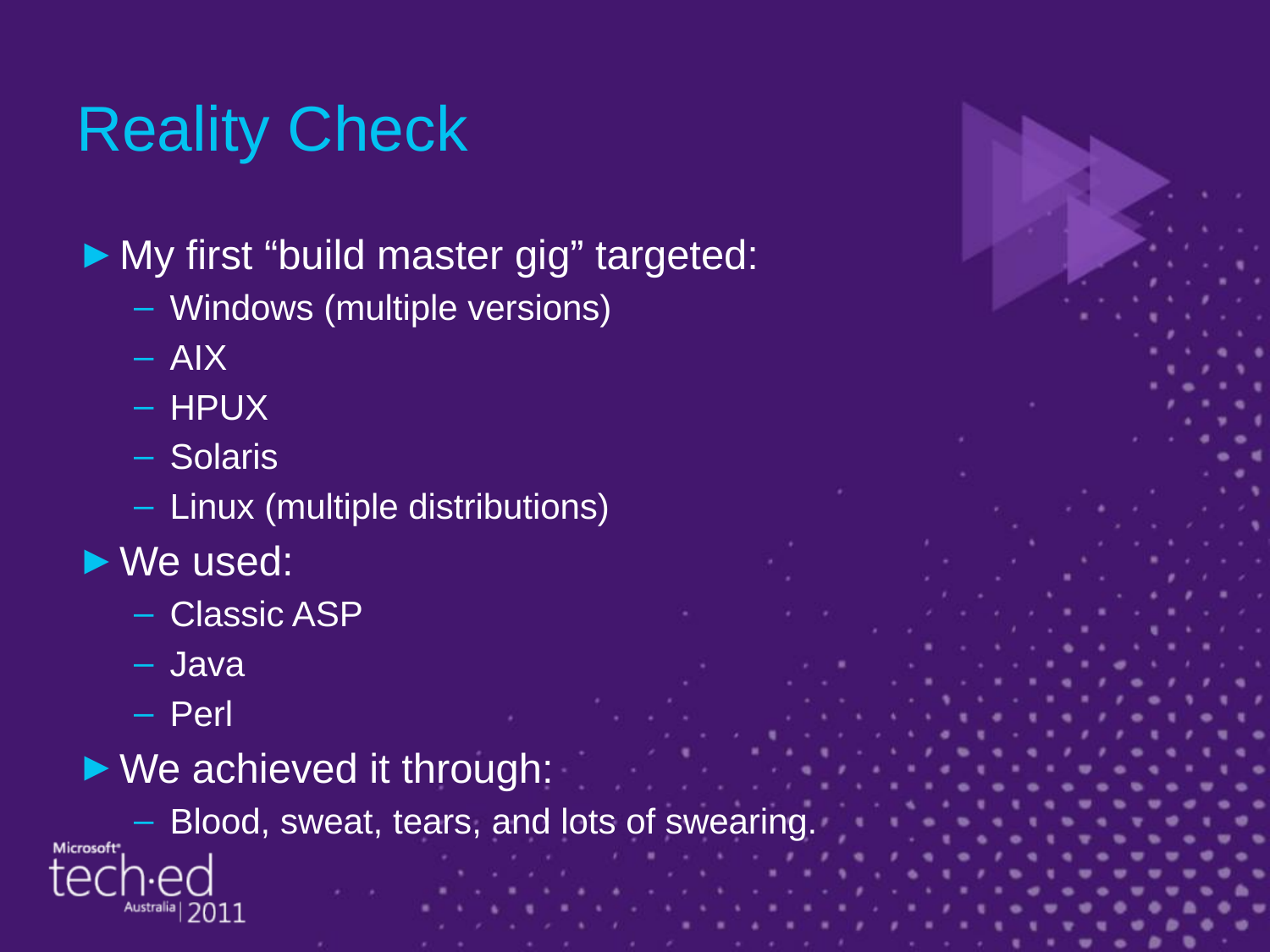

# Reality Check
My first “build master gig” targeted:
Windows (multiple versions)
AIX
HPUX
Solaris
Linux (multiple distributions)
We used:
Classic ASP
Java
Perl
We achieved it through:
Blood, sweat, tears, and lots of swearing.